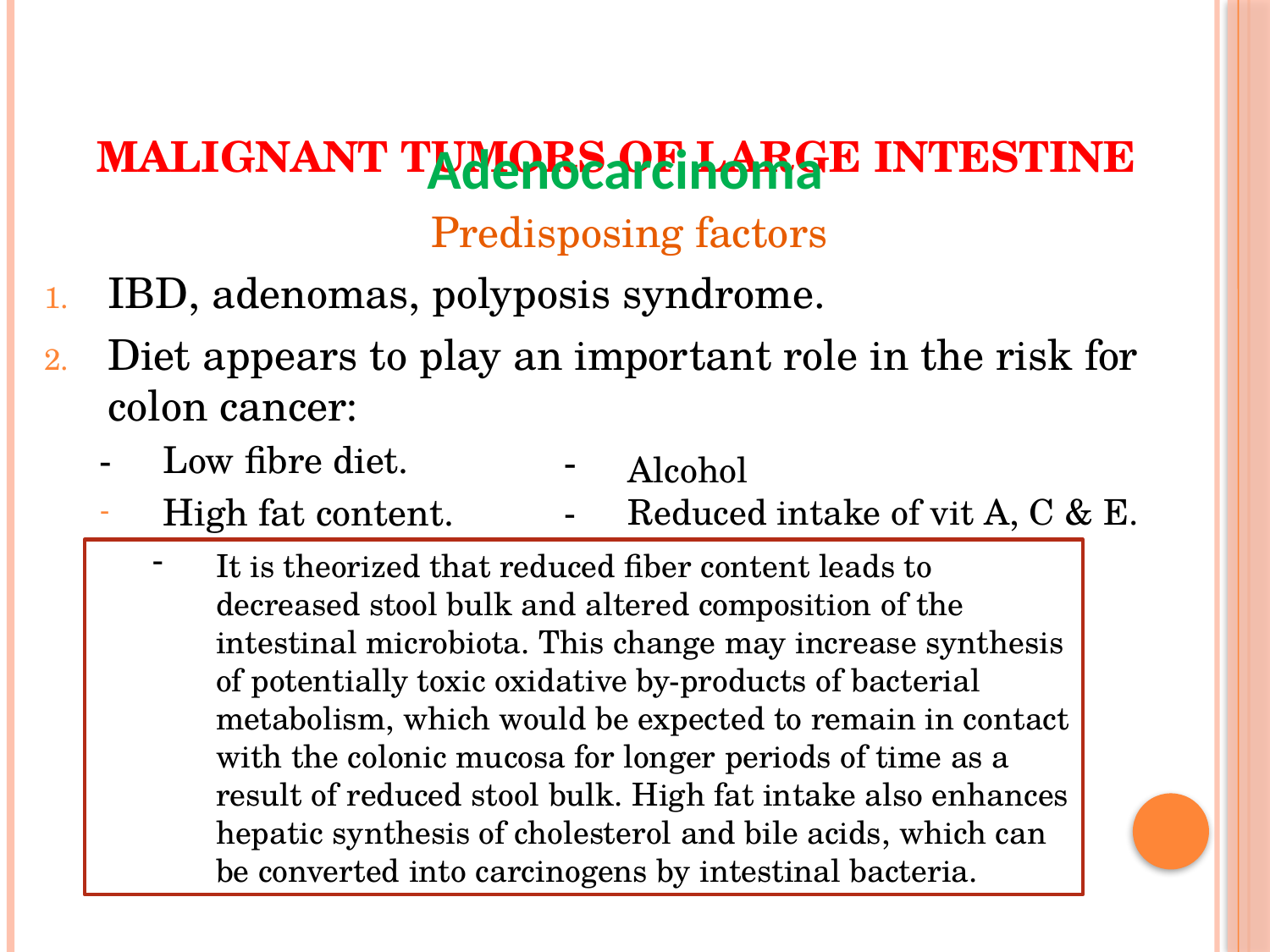

# Malignant Tumors of Large Intestine
Adenocarcinoma

Predisposing factors
IBD, adenomas, polyposis syndrome.
Diet appears to play an important role in the risk for colon cancer:
-	Low fibre diet.
High fat content.
Alcohol
-	Reduced intake of vit A, C & E.
It is theorized that reduced fiber content leads to decreased stool bulk and altered composition of the intestinal microbiota. This change may increase synthesis of potentially toxic oxidative by-products of bacterial metabolism, which would be expected to remain in contact with the colonic mucosa for longer periods of time as a result of reduced stool bulk. High fat intake also enhances hepatic synthesis of cholesterol and bile acids, which can be converted into carcinogens by intestinal bacteria.